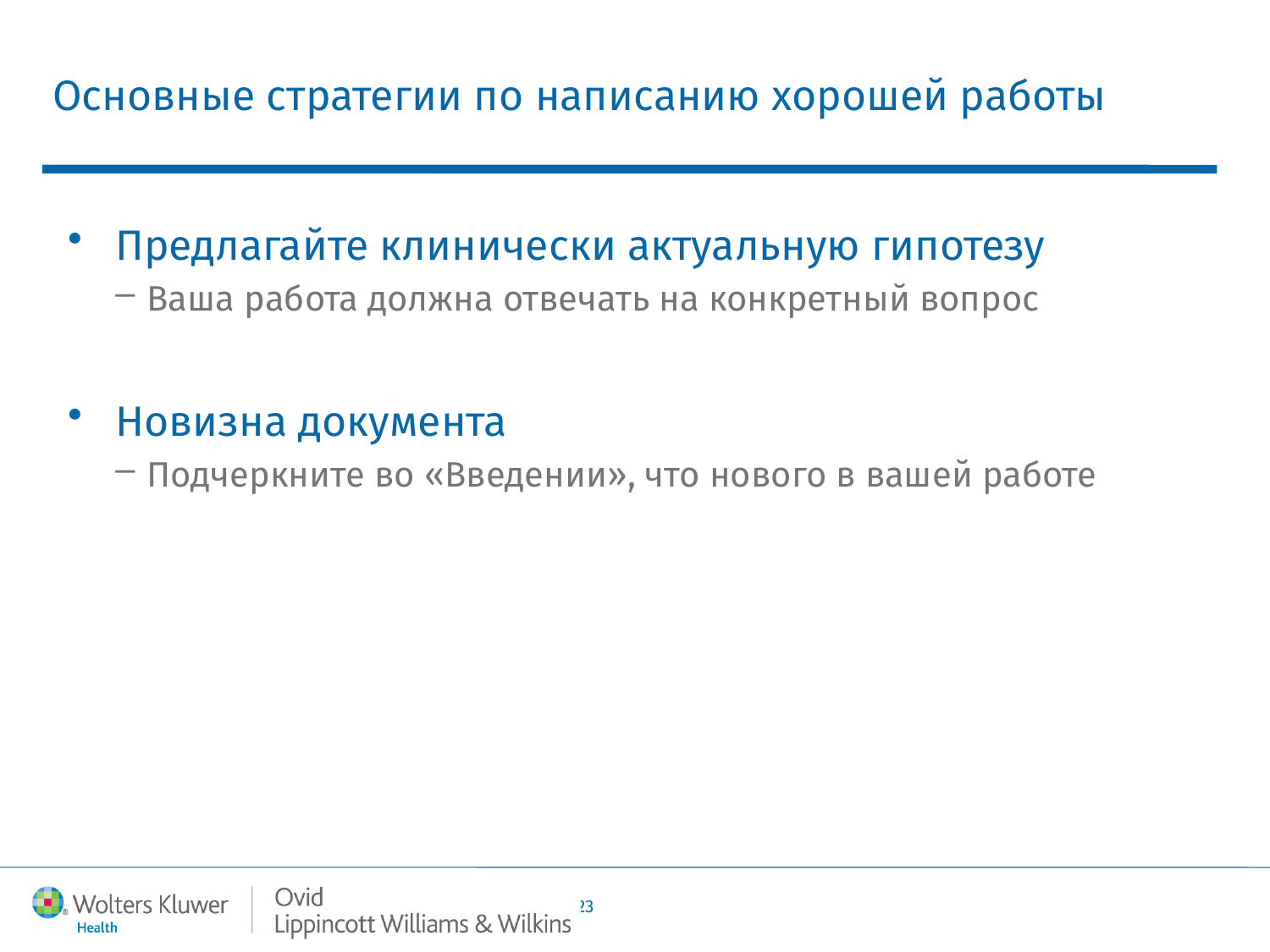

# Основные стратегии по написанию хорошей работы
Предлагайте клинически актуальную гипотезу
Ваша работа должна отвечать на конкретный вопрос

Новизна документа
Подчеркните во «Введении», что нового в вашей работе